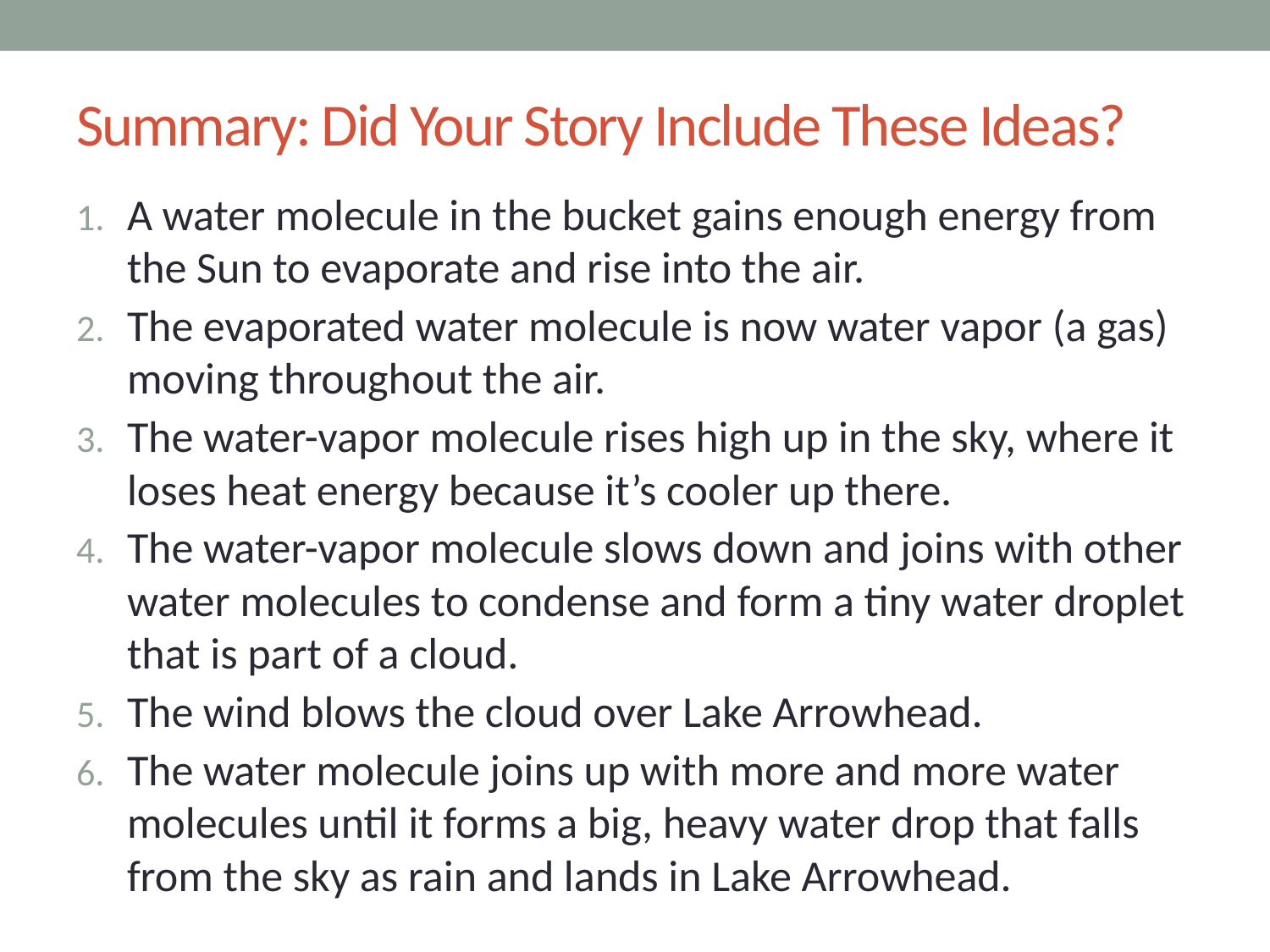

# Summary: Did Your Story Include These Ideas?
A water molecule in the bucket gains enough energy from the Sun to evaporate and rise into the air.
The evaporated water molecule is now water vapor (a gas) moving throughout the air.
The water-vapor molecule rises high up in the sky, where it loses heat energy because it’s cooler up there.
The water-vapor molecule slows down and joins with other water molecules to condense and form a tiny water droplet that is part of a cloud.
The wind blows the cloud over Lake Arrowhead.
The water molecule joins up with more and more water molecules until it forms a big, heavy water drop that falls from the sky as rain and lands in Lake Arrowhead.